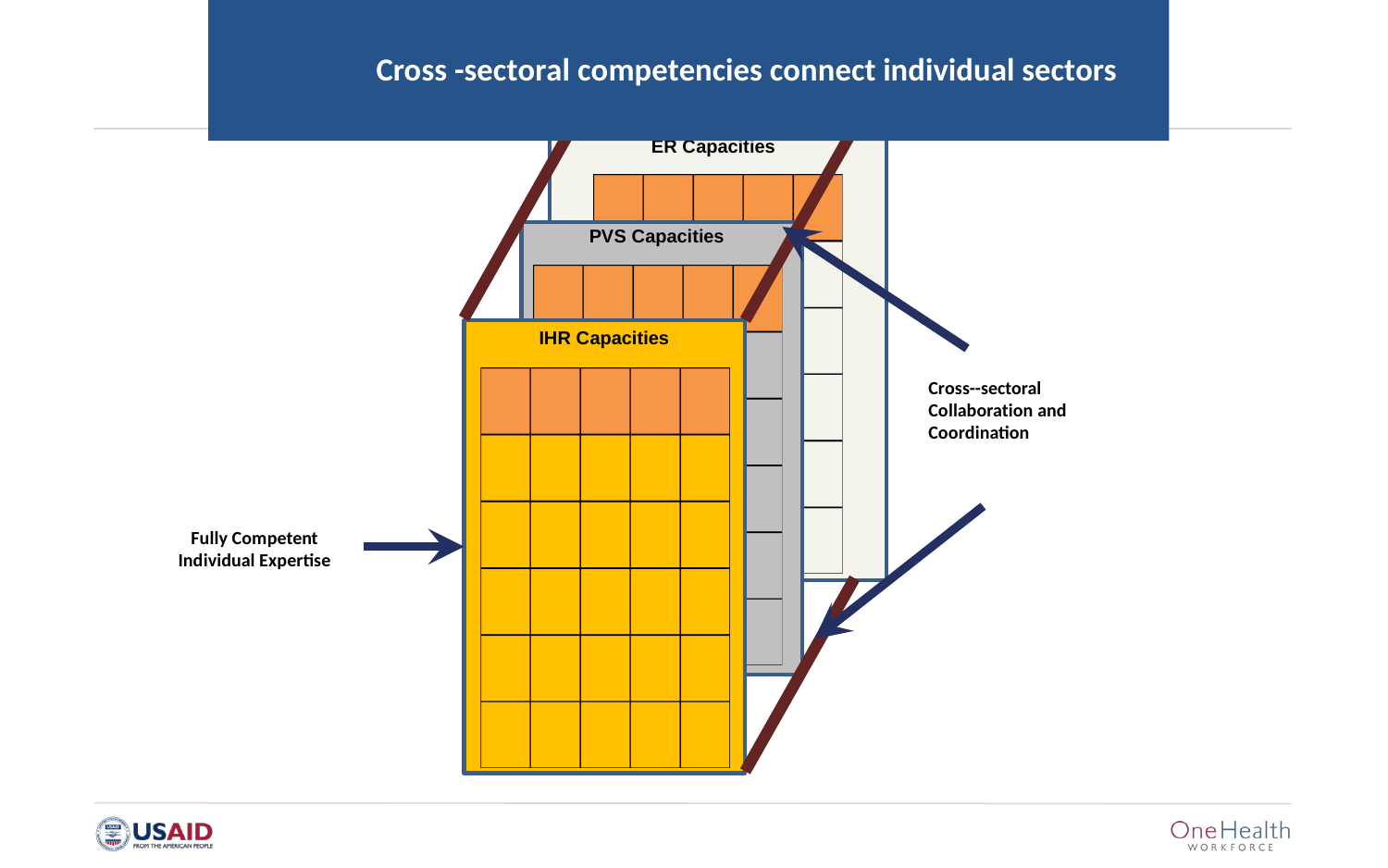

# Cross -sectoral competencies connect individual sectors

ER Capacities

PVS Capacities

IHR Capacities

Cross--sectoral Collaboration and Coordination

Fully Competent Individual Expertise